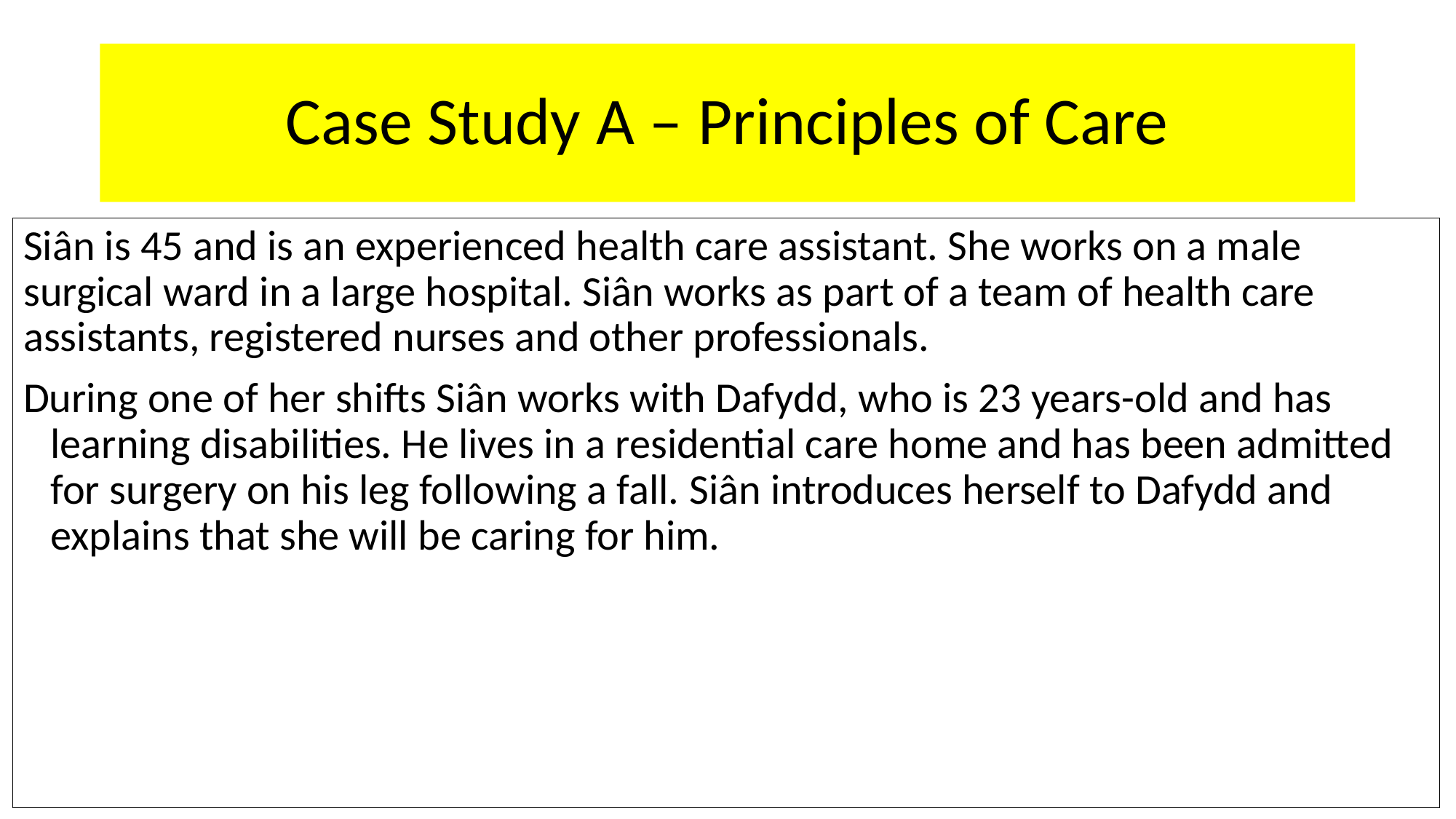

# Case Study A – Principles of Care
Siân is 45 and is an experienced health care assistant. She works on a male surgical ward in a large hospital. Siân works as part of a team of health care assistants, registered nurses and other professionals.
During one of her shifts Siân works with Dafydd, who is 23 years-old and has learning disabilities. He lives in a residential care home and has been admitted for surgery on his leg following a fall. Siân introduces herself to Dafydd and explains that she will be caring for him.